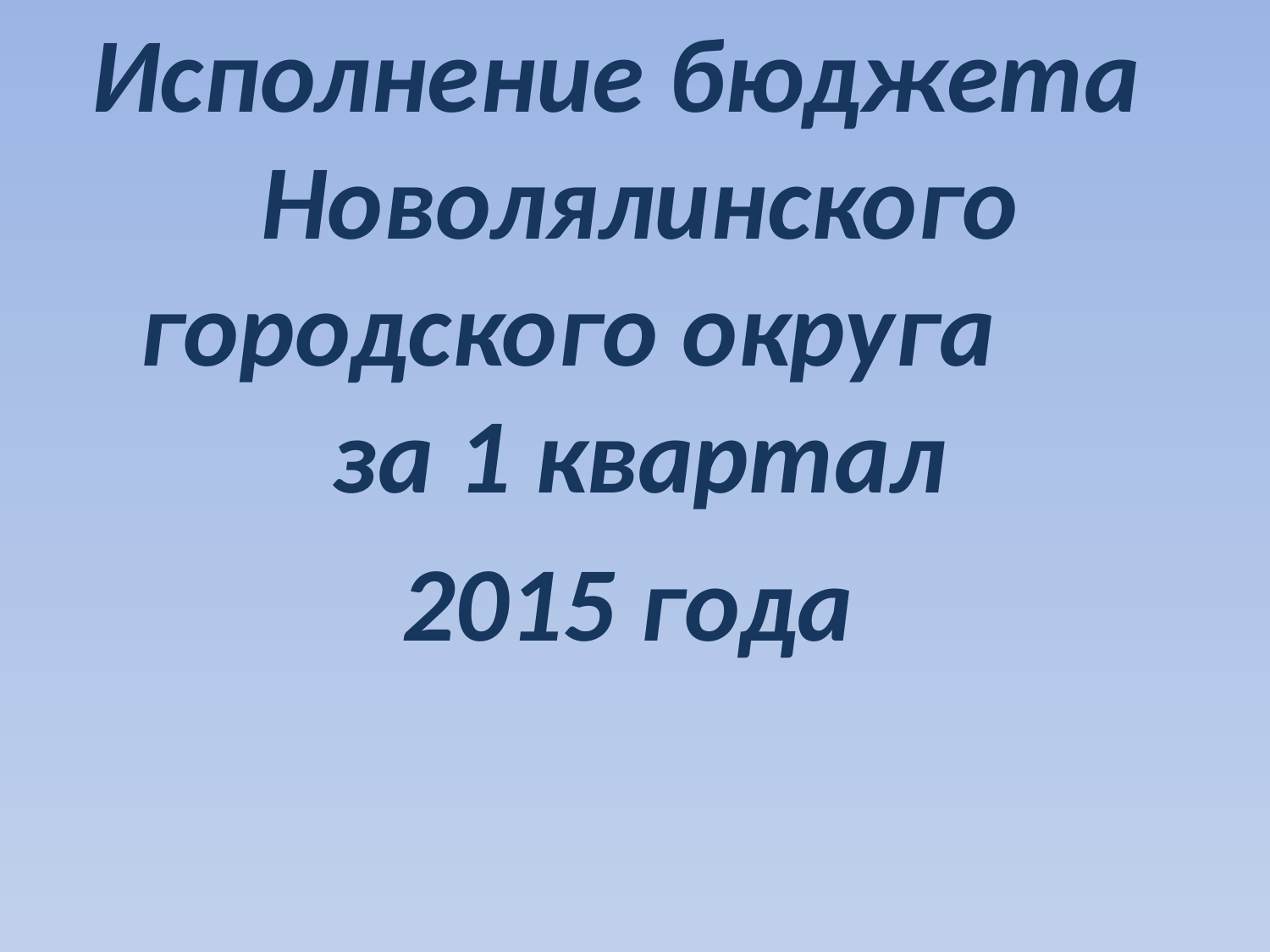

Исполнение бюджета Новолялинского городского округа       за 1 квартал
 2015 года